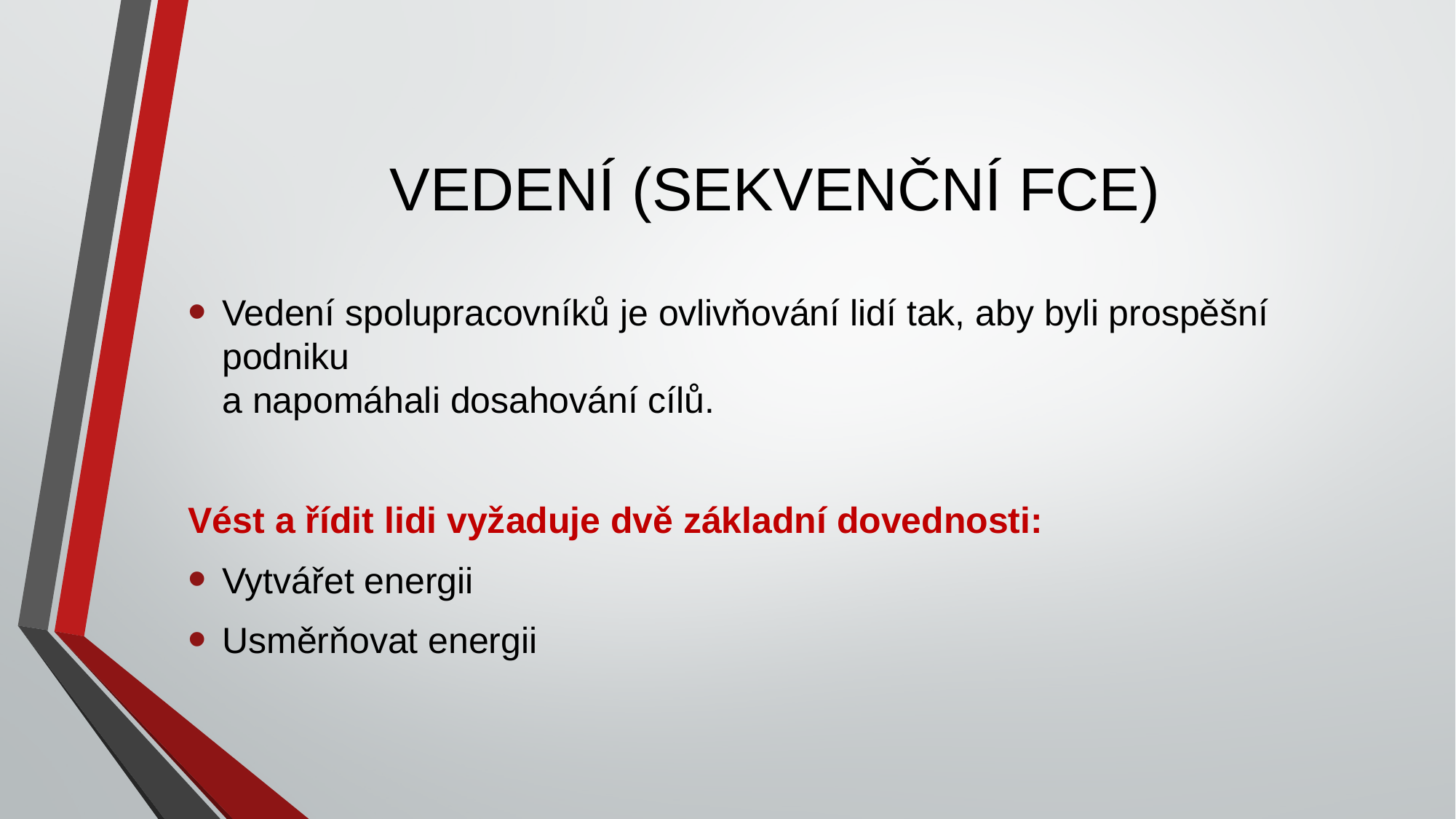

# VEDENÍ (SEKVENČNÍ FCE)
Vedení spolupracovníků je ovlivňování lidí tak, aby byli prospěšní podniku
a napomáhali dosahování cílů.

Vést a řídit lidi vyžaduje dvě základní dovednosti:
Vytvářet energii
Usměrňovat energii